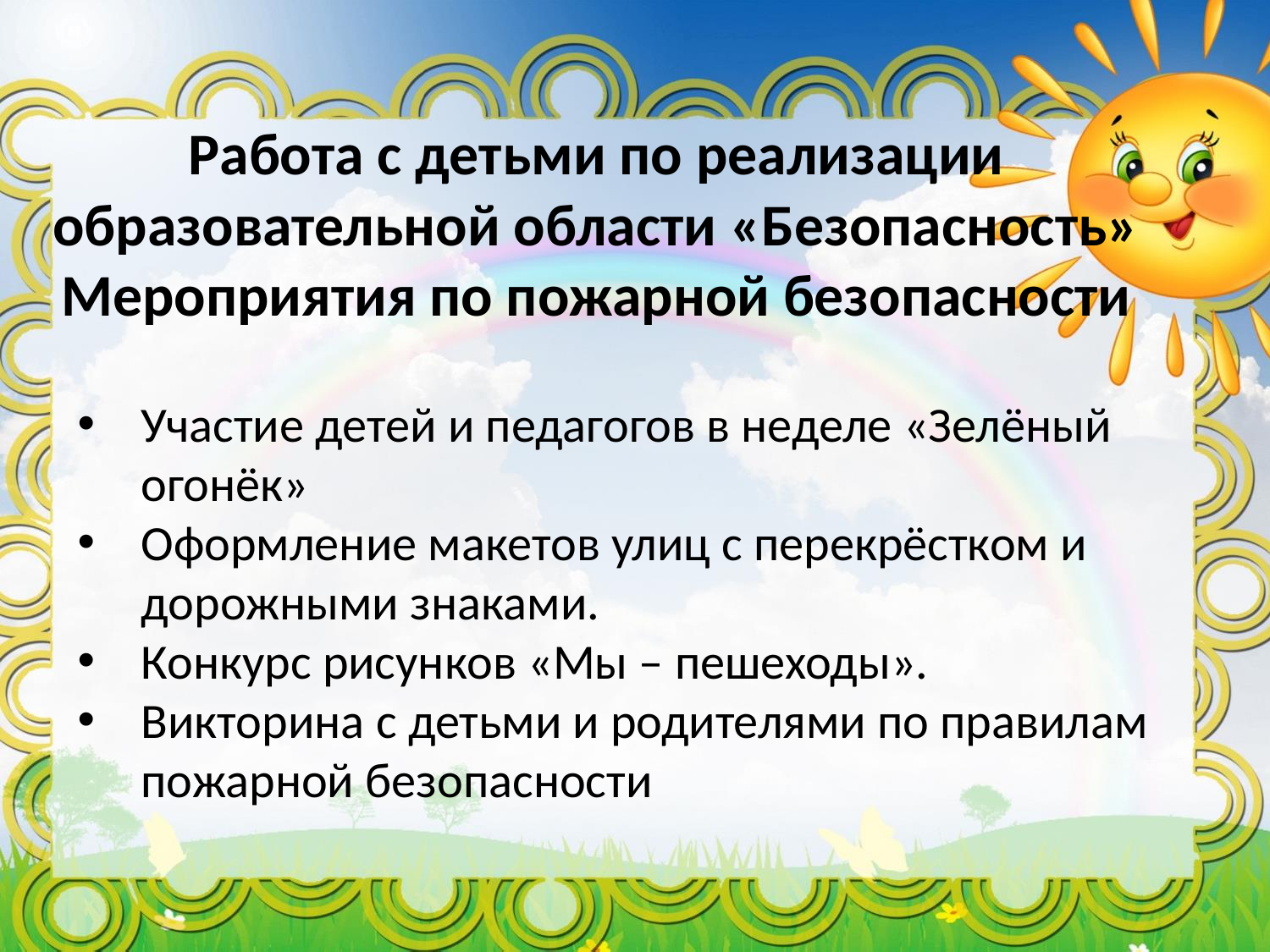

# Работа с детьми по реализации образовательной области «Безопасность» Мероприятия по пожарной безопасности

Участие детей и педагогов в неделе «Зелёный огонёк»
Оформление макетов улиц с перекрёстком и дорожными знаками.
Конкурс рисунков «Мы – пешеходы».
Викторина с детьми и родителями по правилам пожарной безопасности